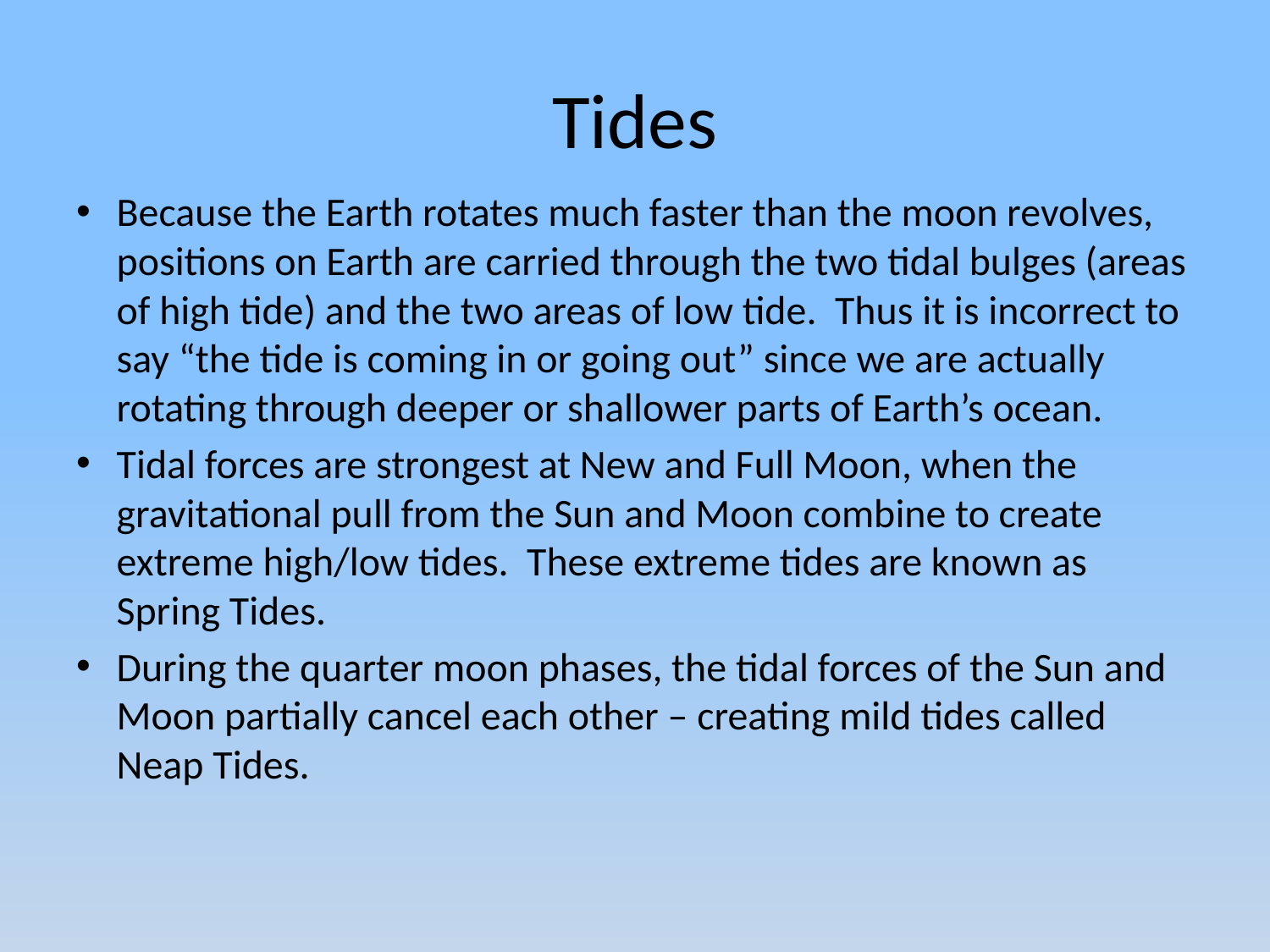

# Tides
Because the Earth rotates much faster than the moon revolves, positions on Earth are carried through the two tidal bulges (areas of high tide) and the two areas of low tide.  Thus it is incorrect to say “the tide is coming in or going out” since we are actually rotating through deeper or shallower parts of Earth’s ocean.
Tidal forces are strongest at New and Full Moon, when the gravitational pull from the Sun and Moon combine to create extreme high/low tides.  These extreme tides are known as Spring Tides.
During the quarter moon phases, the tidal forces of the Sun and Moon partially cancel each other – creating mild tides called Neap Tides.